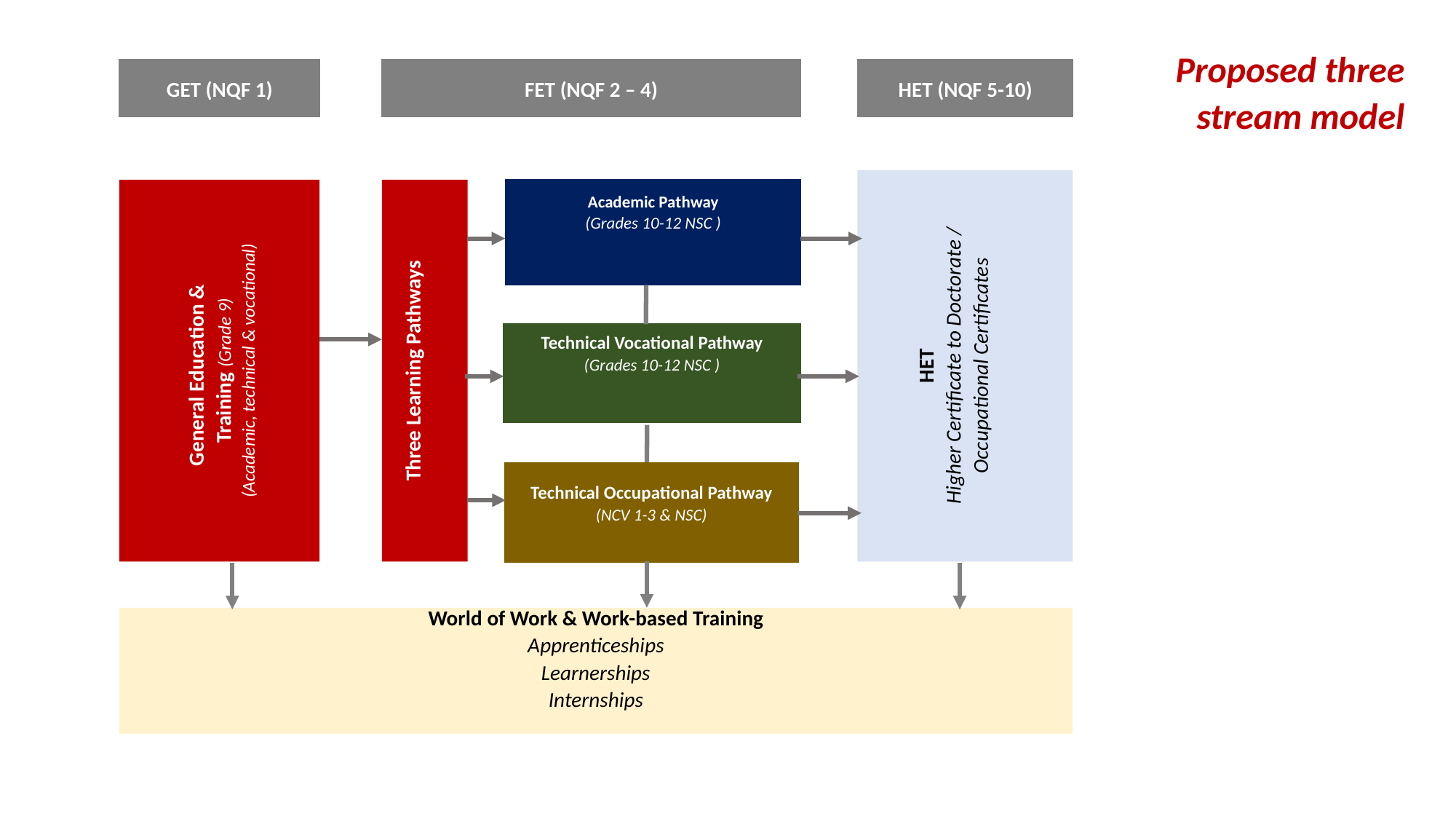

#
Proposed three stream model
GET (NQF 1)
General Education &
Training (Grade 9)
(Academic, technical & vocational)
FET (NQF 2 – 4)
Academic Pathway
(Grades 10-12 NSC )

HET (NQF 5-10)
HET
Higher Certificate to Doctorate / Occupational Certificates

World of Work & Work-based Training
Apprenticeships
Learnerships
Internships

Three Learning Pathways

Technical Vocational Pathway
(Grades 10-12 NSC )

Technical Occupational Pathway
(NCV 1-3 & NSC)